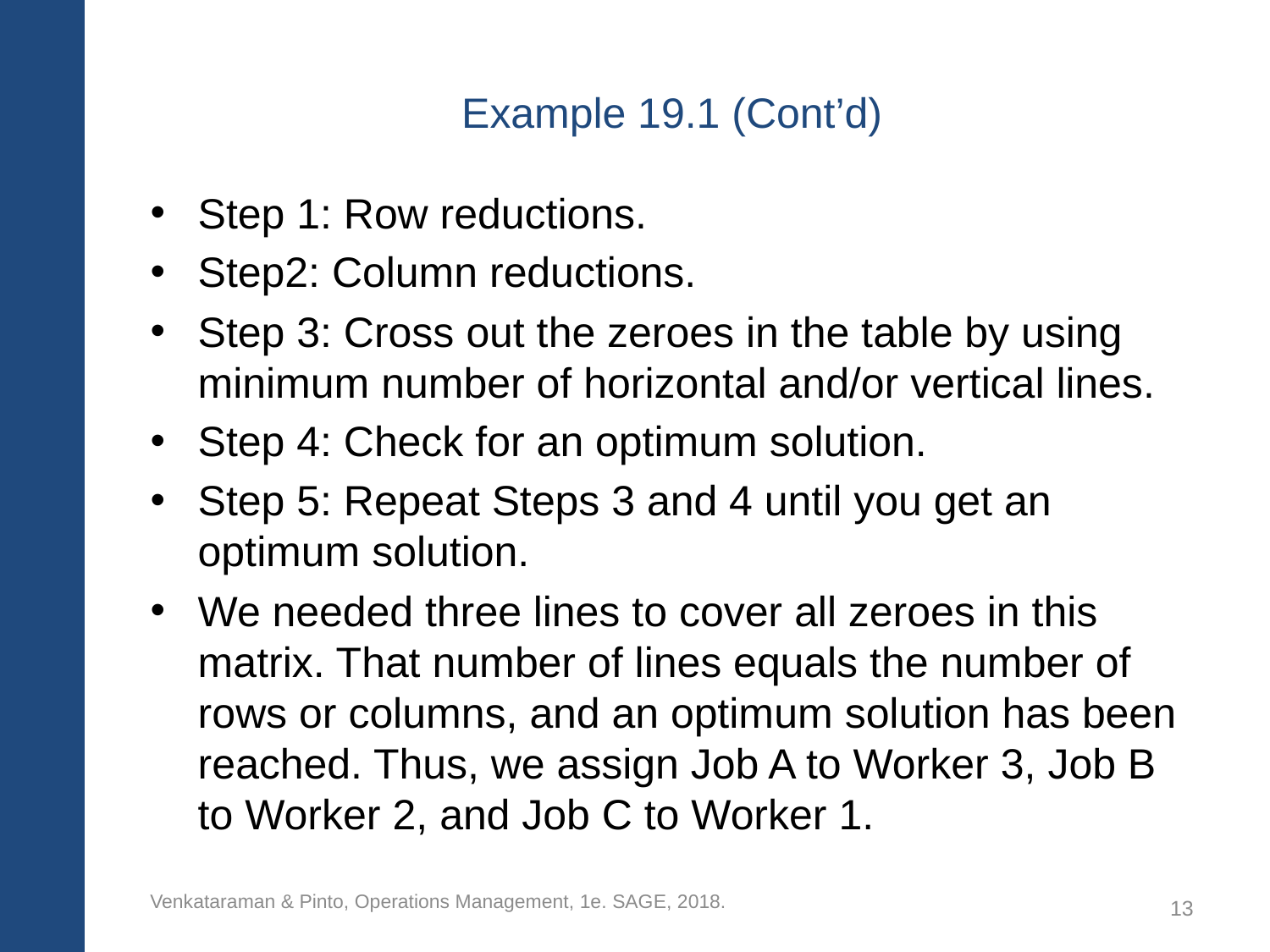

# Example 19.1 (Cont’d)
Step 1: Row reductions.
Step2: Column reductions.
Step 3: Cross out the zeroes in the table by using minimum number of horizontal and/or vertical lines.
Step 4: Check for an optimum solution.
Step 5: Repeat Steps 3 and 4 until you get an optimum solution.
We needed three lines to cover all zeroes in this matrix. That number of lines equals the number of rows or columns, and an optimum solution has been reached. Thus, we assign Job A to Worker 3, Job B to Worker 2, and Job C to Worker 1.
Venkataraman & Pinto, Operations Management, 1e. SAGE, 2018.
13